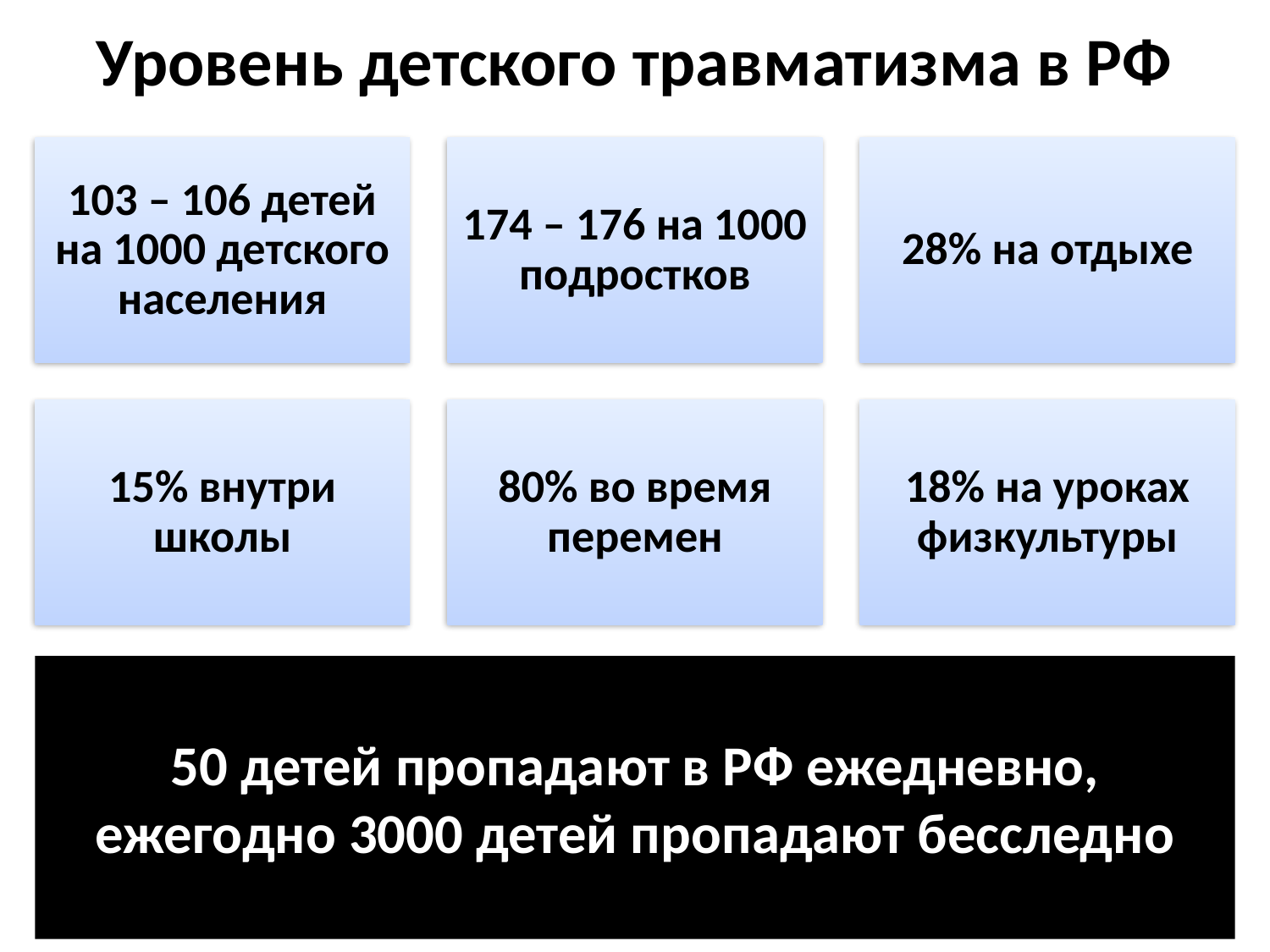

Уровень детского травматизма в РФ
103 – 106 детей на 1000 детского населения
174 – 176 на 1000 подростков
28% на отдыхе
15% внутри школы
80% во время перемен
18% на уроках физкультуры

50 детей пропадают в РФ ежедневно,
ежегодно 3000 детей пропадают бесследно